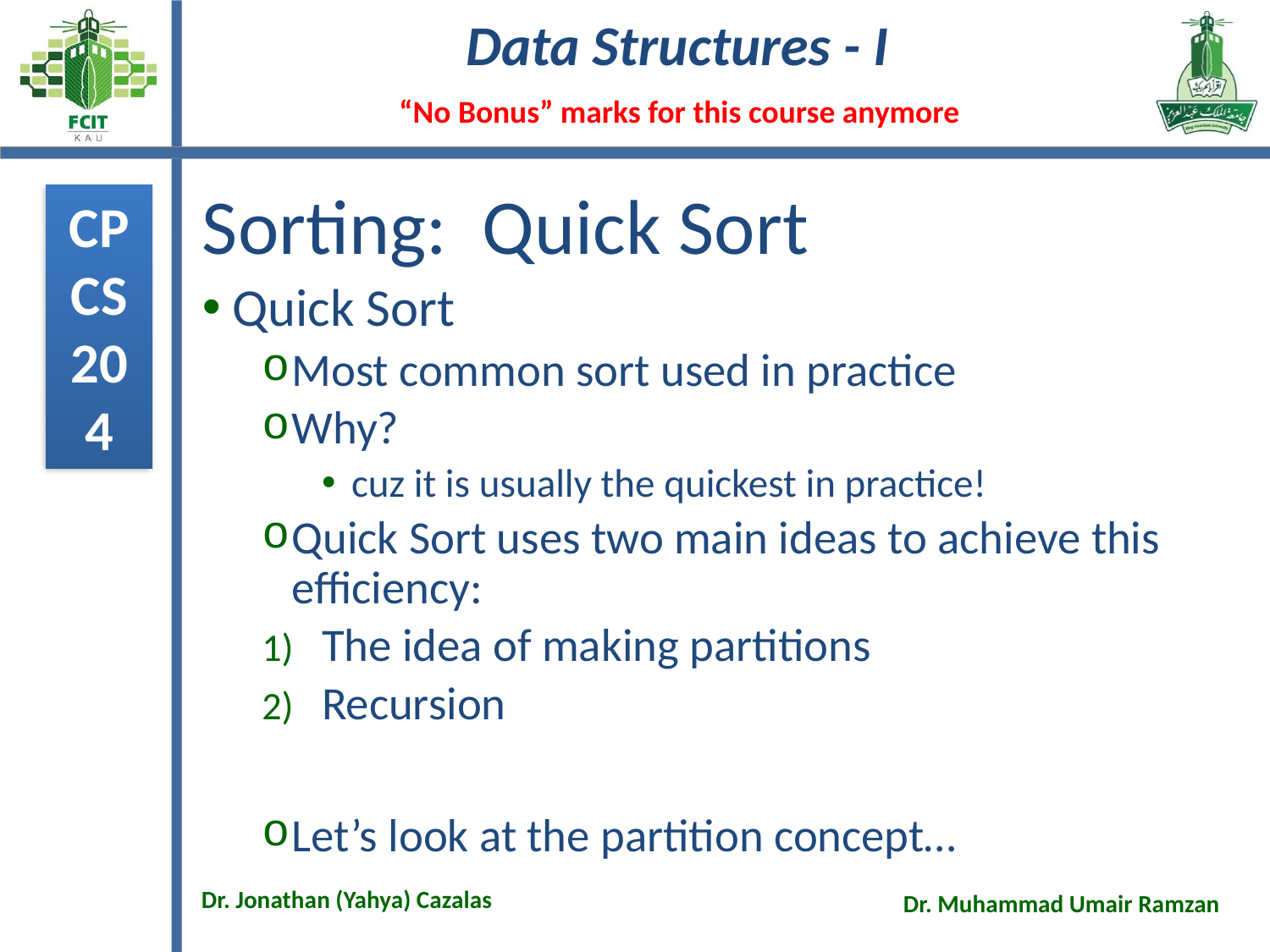

# Sorting:  Quick Sort
Quick Sort
Most common sort used in practice
Why?
cuz it is usually the quickest in practice!
Quick Sort uses two main ideas to achieve this efficiency:
The idea of making partitions
Recursion

Let’s look at the partition concept…